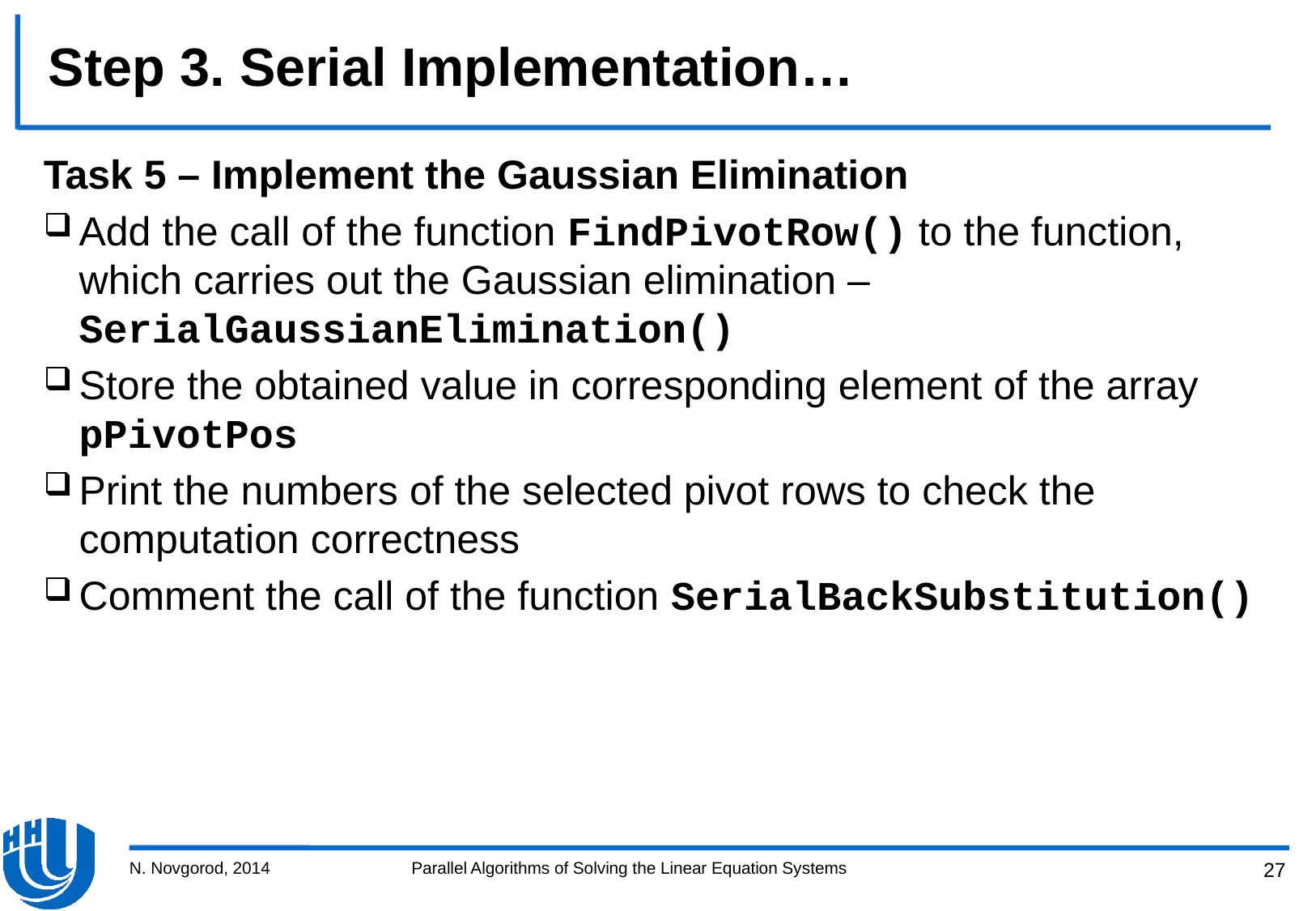

# Step 3. Serial Implementation…
Task 5 – Implement the Gaussian Elimination
Add the call of the function FindPivotRow() to the function, which carries out the Gaussian elimination – SerialGaussianElimination()
Store the obtained value in corresponding element of the array pPivotPos
Print the numbers of the selected pivot rows to check the computation correctness
Comment the call of the function SerialBackSubstitution()
N. Novgorod, 2014
Parallel Algorithms of Solving the Linear Equation Systems
27